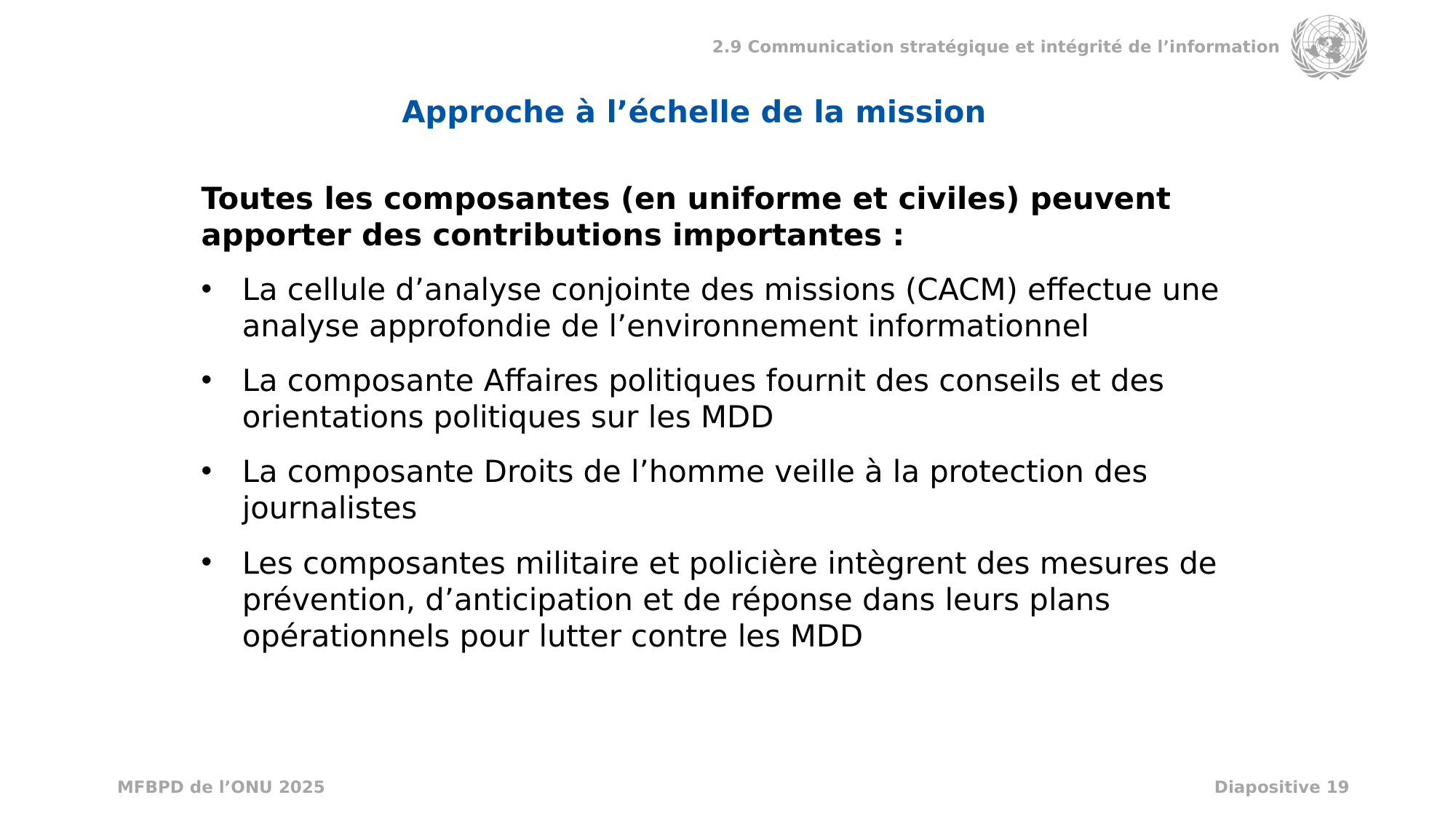

Approche à l’échelle de la mission
Toutes les composantes (en uniforme et civiles) peuvent apporter des contributions importantes :
La cellule d’analyse conjointe des missions (CACM) effectue une analyse approfondie de l’environnement informationnel
La composante Affaires politiques fournit des conseils et des orientations politiques sur les MDD
La composante Droits de l’homme veille à la protection des journalistes
Les composantes militaire et policière intègrent des mesures de prévention, d’anticipation et de réponse dans leurs plans opérationnels pour lutter contre les MDD